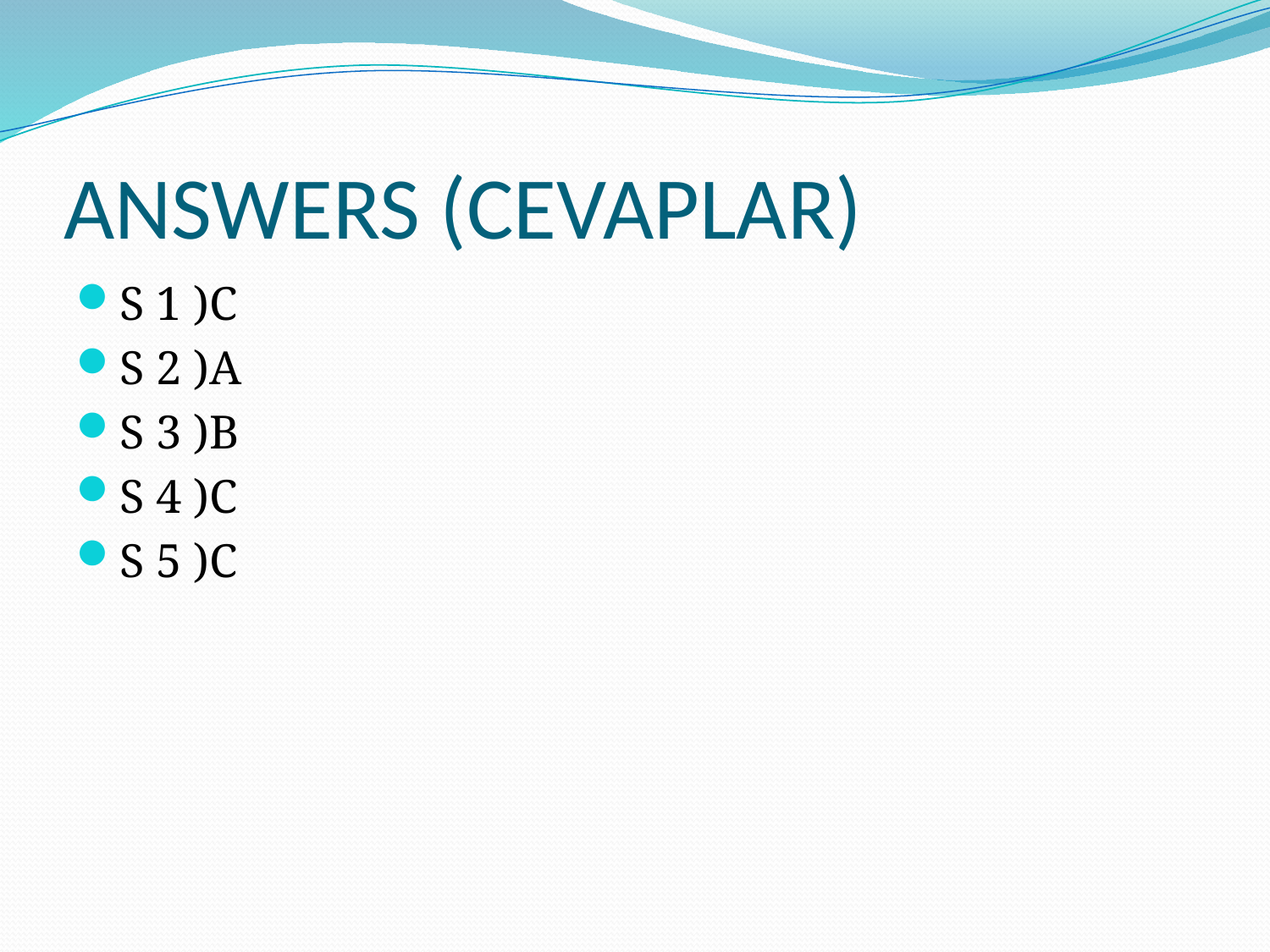

# ANSWERS (CEVAPLAR)
S 1 )C
S 2 )A
S 3 )B
S 4 )C
S 5 )C